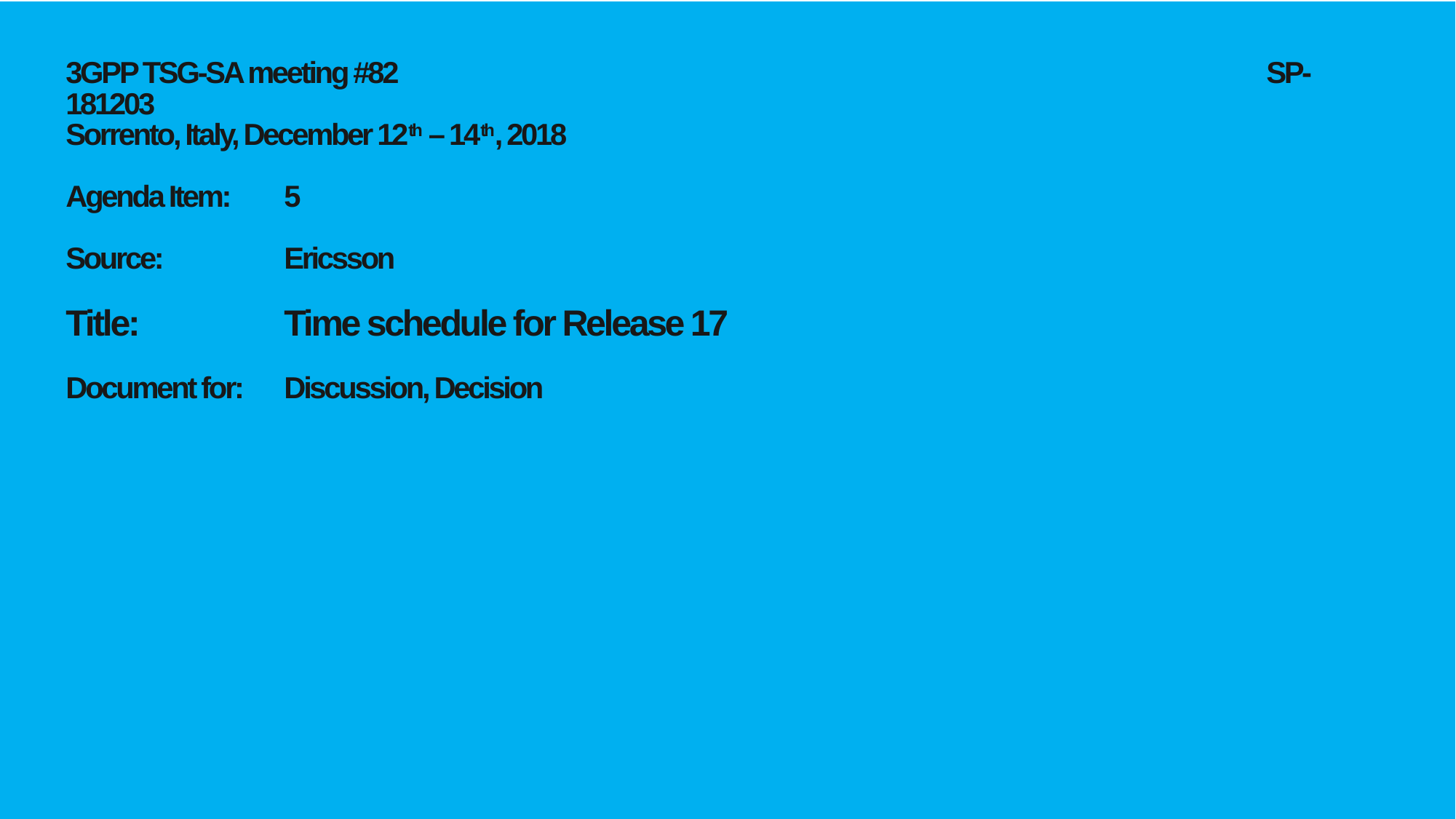

# 3GPP TSG-SA meeting #82								SP-181203 Sorrento, Italy, December 12th – 14th, 2018   Agenda Item:	5 Source:		Ericsson Title:		Time schedule for Release 17 Document for:	Discussion, Decision